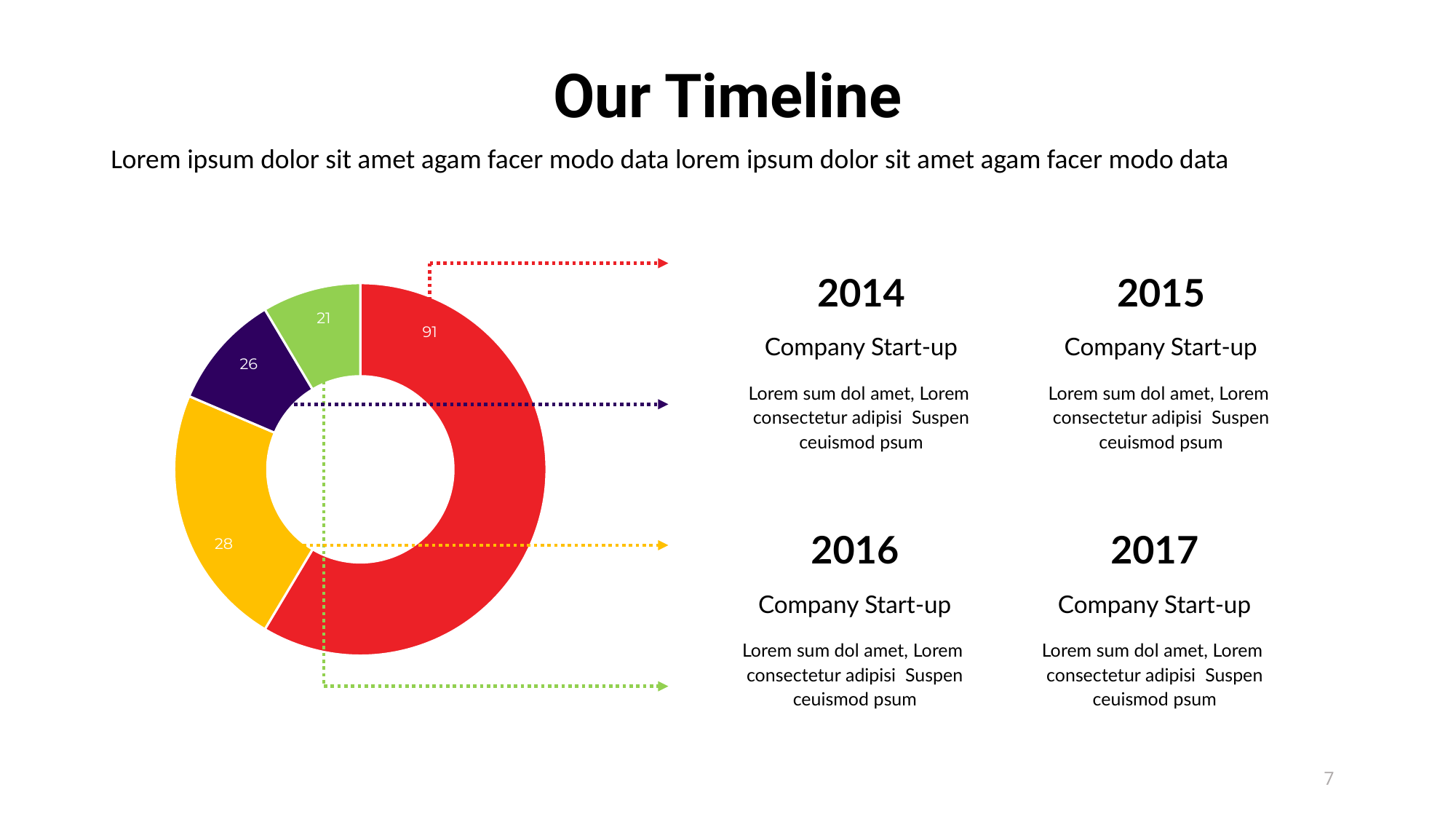

Our Timeline
Lorem ipsum dolor sit amet agam facer modo data lorem ipsum dolor sit amet agam facer modo data

### Chart

| Category | Sales |
|---|---|
| 1st Qtr | 8.2 |
| 2nd Qtr | 3.2 |
| 3rd Qtr | 1.4 |
| 4th Qtr | 1.2 |
21
91
26
28
2014
Company Start-up
Lorem sum dol amet, Lorem
consectetur adipisi  Suspen
ceuismod psum
2015
Company Start-up
Lorem sum dol amet, Lorem
consectetur adipisi  Suspen
ceuismod psum
2016
Company Start-up
Lorem sum dol amet, Lorem
consectetur adipisi  Suspen
ceuismod psum
2017
Company Start-up
Lorem sum dol amet, Lorem
consectetur adipisi  Suspen
ceuismod psum
7